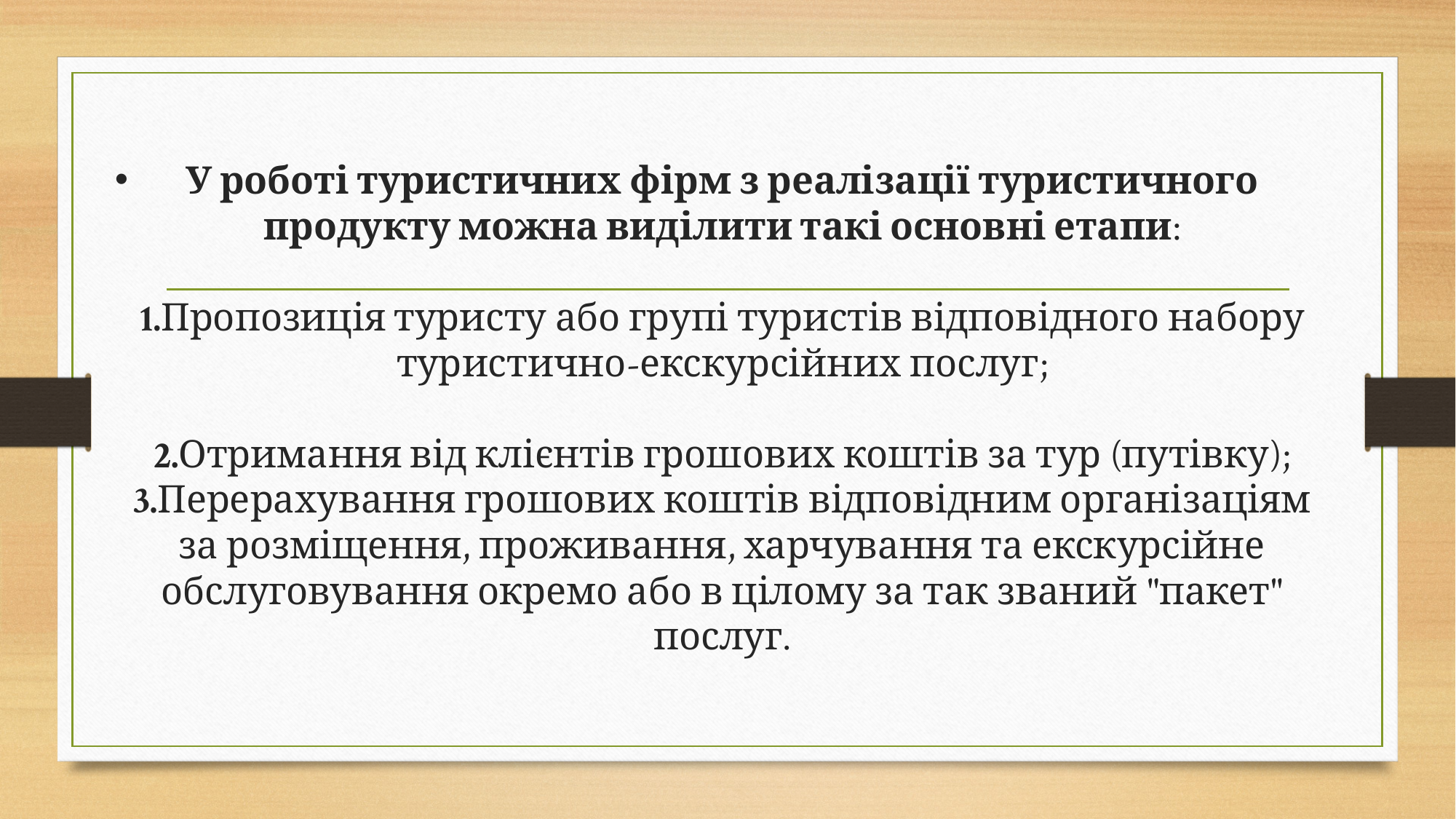

# У роботі туристичних фірм з реалізації туристичного продукту можна виділити такі основні етапи:   1.Пропозиція туристу або групі туристів відповідного набору туристично-екскурсійних послуг;   2.Отримання від клієнтів грошових коштів за тур (путівку); 3.Перерахування грошових коштів відповідним організаціям за розміщення, проживання, харчування та екскурсійне обслуговування окремо або в цілому за так званий "пакет" послуг.